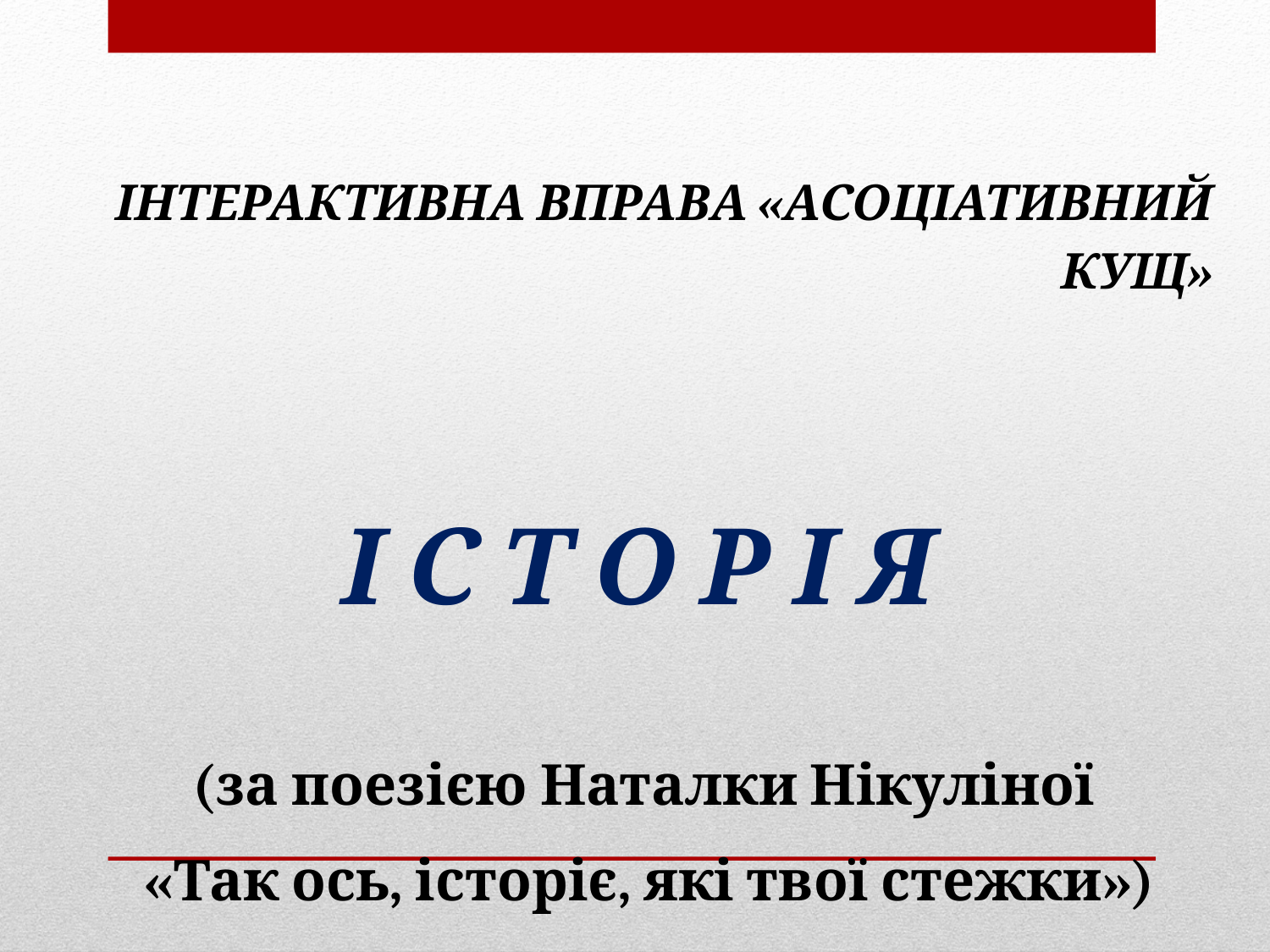

ІНТЕРАКТИВНА ВПРАВА «АСОЦІАТИВНИЙ КУЩ»

І С Т О Р І Я

(за поезією Наталки Нікуліної
«Так ось, історіє, які твої стежки»)